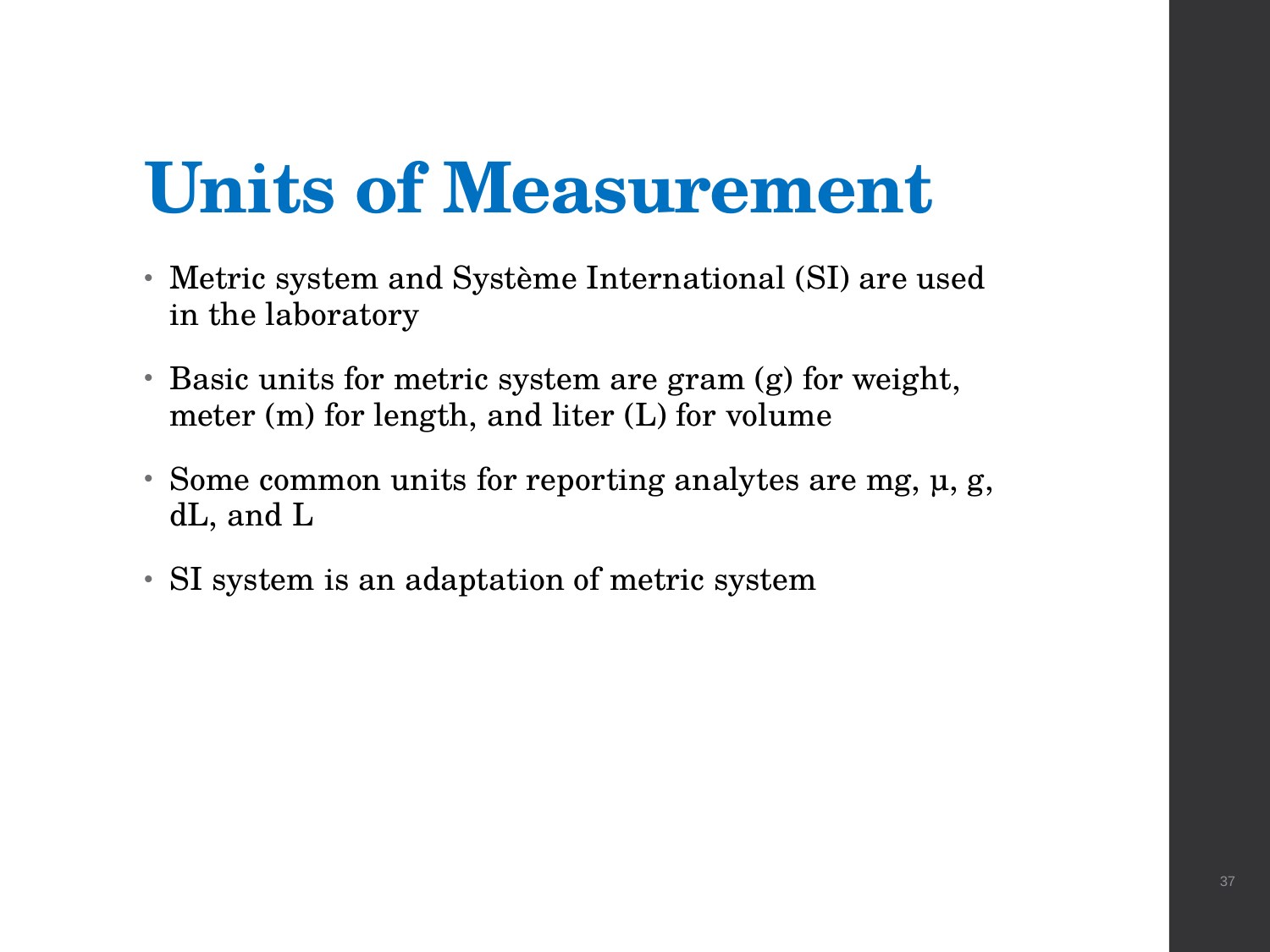

# Units of Measurement
Metric system and Système International (SI) are used in the laboratory
Basic units for metric system are gram (g) for weight, meter (m) for length, and liter (L) for volume
Some common units for reporting analytes are mg, µ, g, dL, and L
SI system is an adaptation of metric system
 37